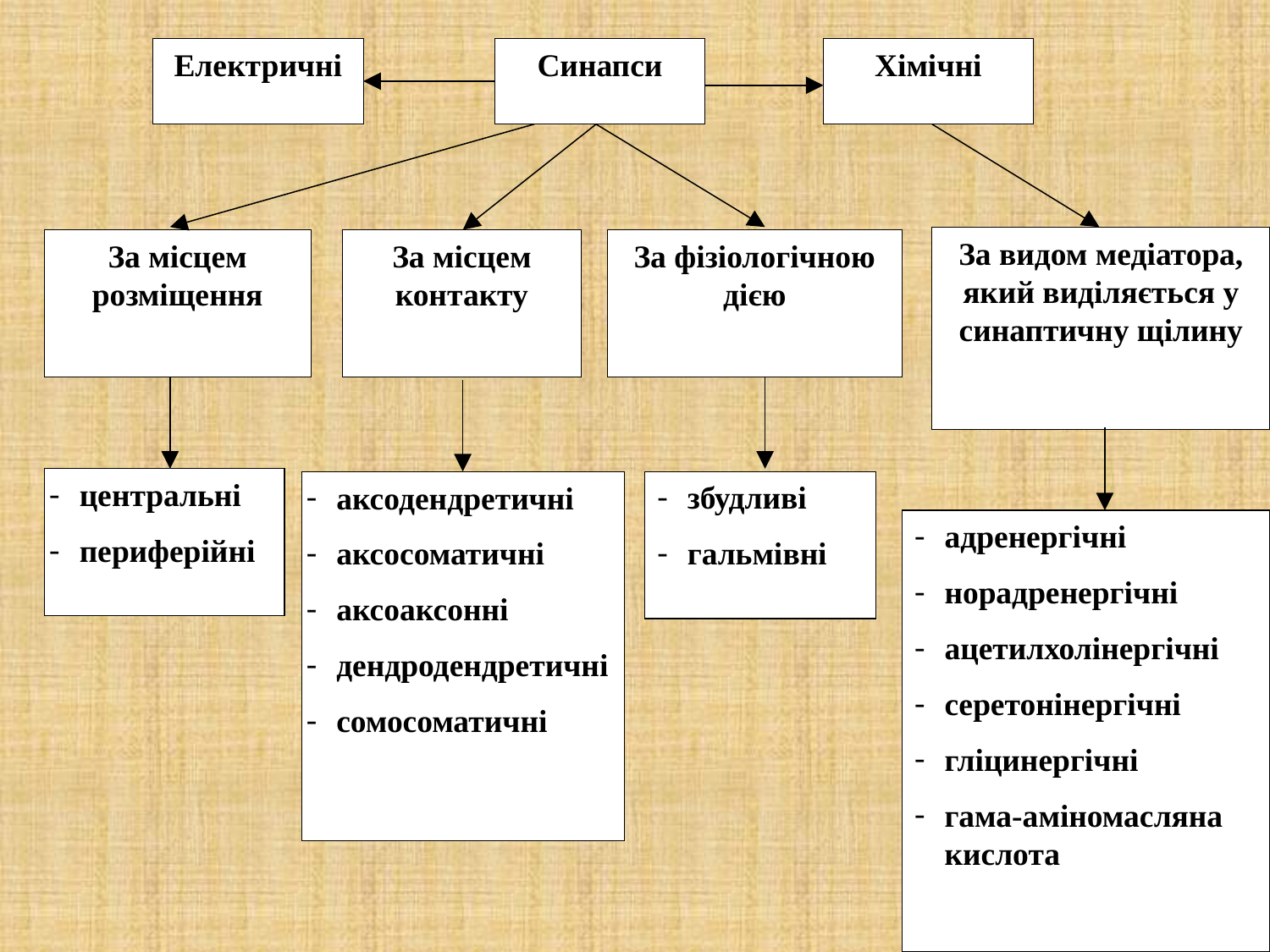

Електричні
Синапси
Хімічні
За видом медіатора, який виділяється у синаптичну щілину
За місцем розміщення
За місцем контакту
За фізіологічною дією
центральні
периферійні
аксодендретичні
аксосоматичні
аксоаксонні
дендродендретичні
сомосоматичні
збудливі
гальмівні
адренергічні
норадренергічні
ацетилхолінергічні
серетонінергічні
гліцинергічні
гама-аміномасляна кислота